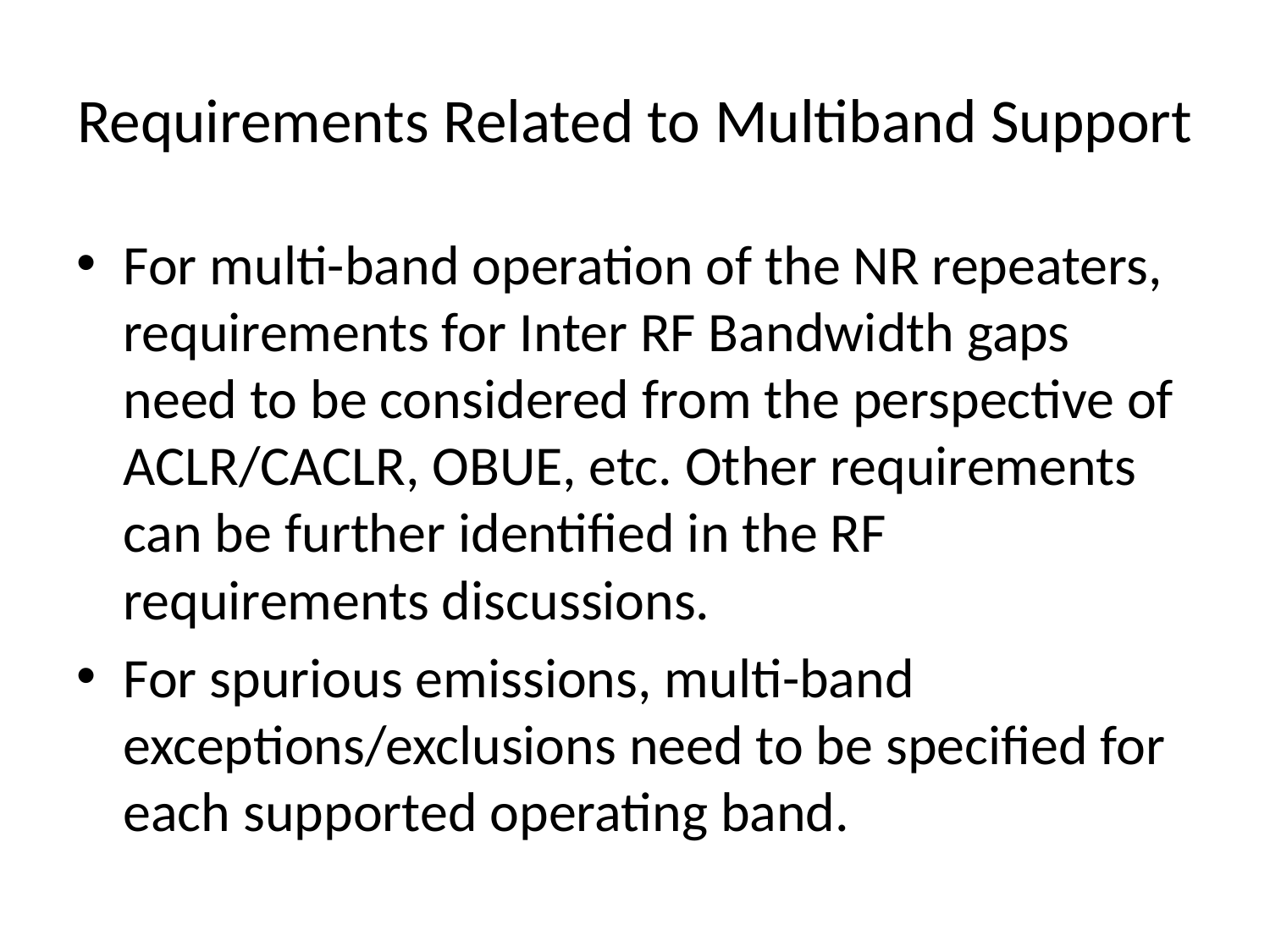

# Requirements Related to Multiband Support
For multi-band operation of the NR repeaters, requirements for Inter RF Bandwidth gaps need to be considered from the perspective of ACLR/CACLR, OBUE, etc. Other requirements can be further identified in the RF requirements discussions.
For spurious emissions, multi-band exceptions/exclusions need to be specified for each supported operating band.